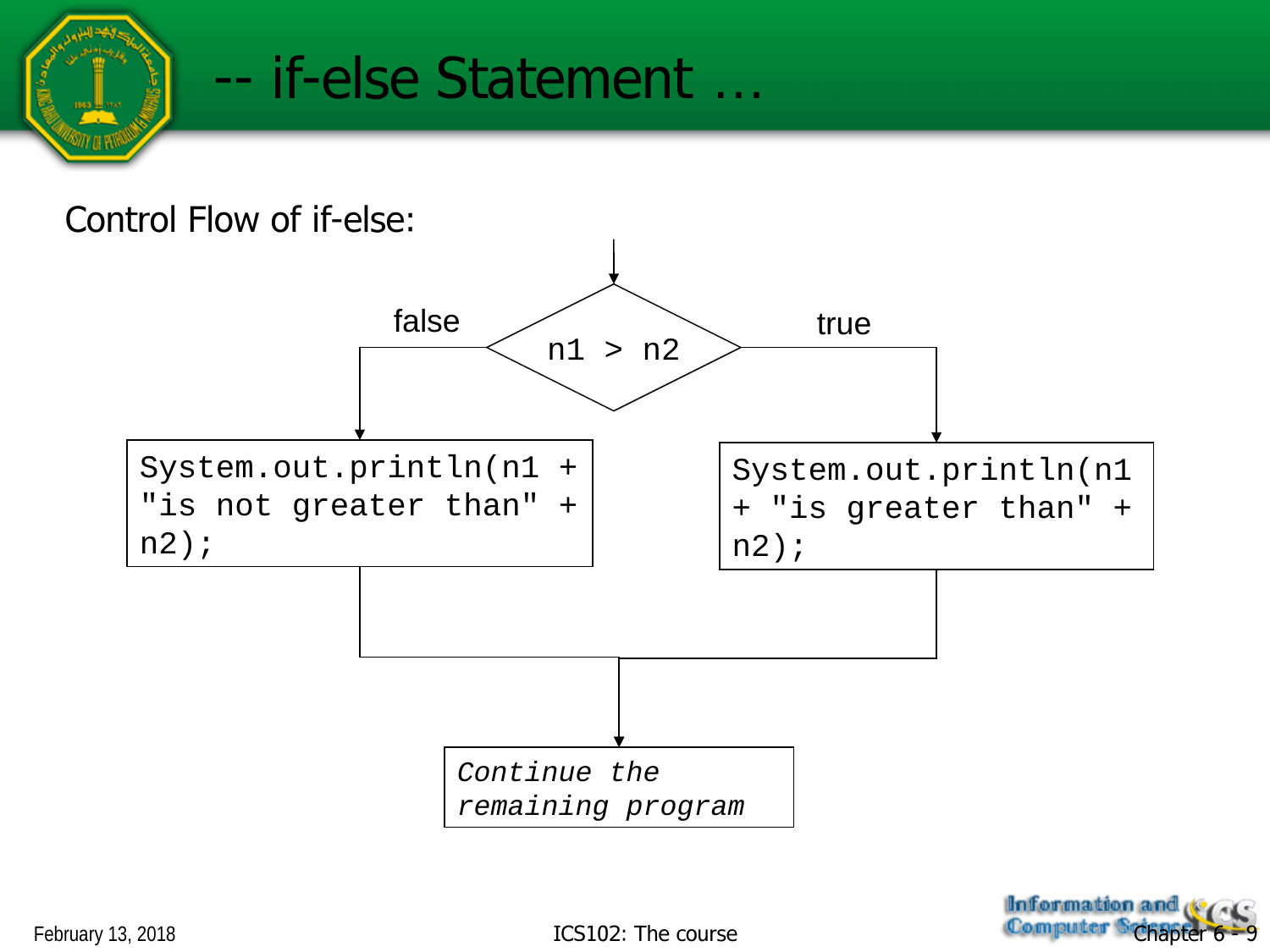

-- if-else Statement …
Control Flow of if-else:
n1 > n2
false
true
System.out.println(n1 + "is not greater than" + n2);
System.out.println(n1 + "is greater than" + n2);
Continue the remaining program
February 13, 2018
ICS102: The course
Chapter 6 - 9